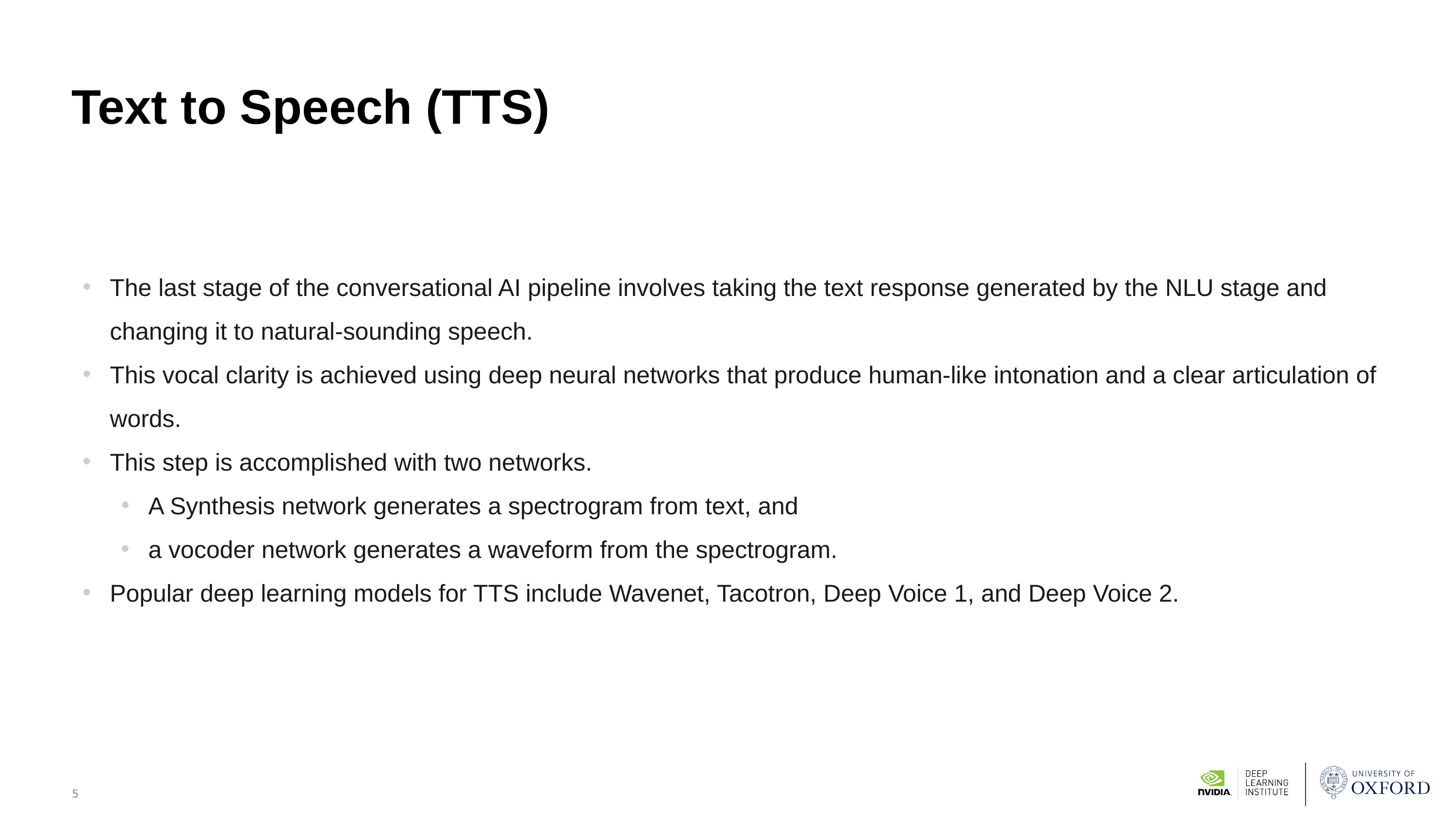

# Text to Speech (TTS)
The last stage of the conversational AI pipeline involves taking the text response generated by the NLU stage and changing it to natural-sounding speech.
This vocal clarity is achieved using deep neural networks that produce human-like intonation and a clear articulation of words.
This step is accomplished with two networks.
A Synthesis network generates a spectrogram from text, and
a vocoder network generates a waveform from the spectrogram.
Popular deep learning models for TTS include Wavenet, Tacotron, Deep Voice 1, and Deep Voice 2.